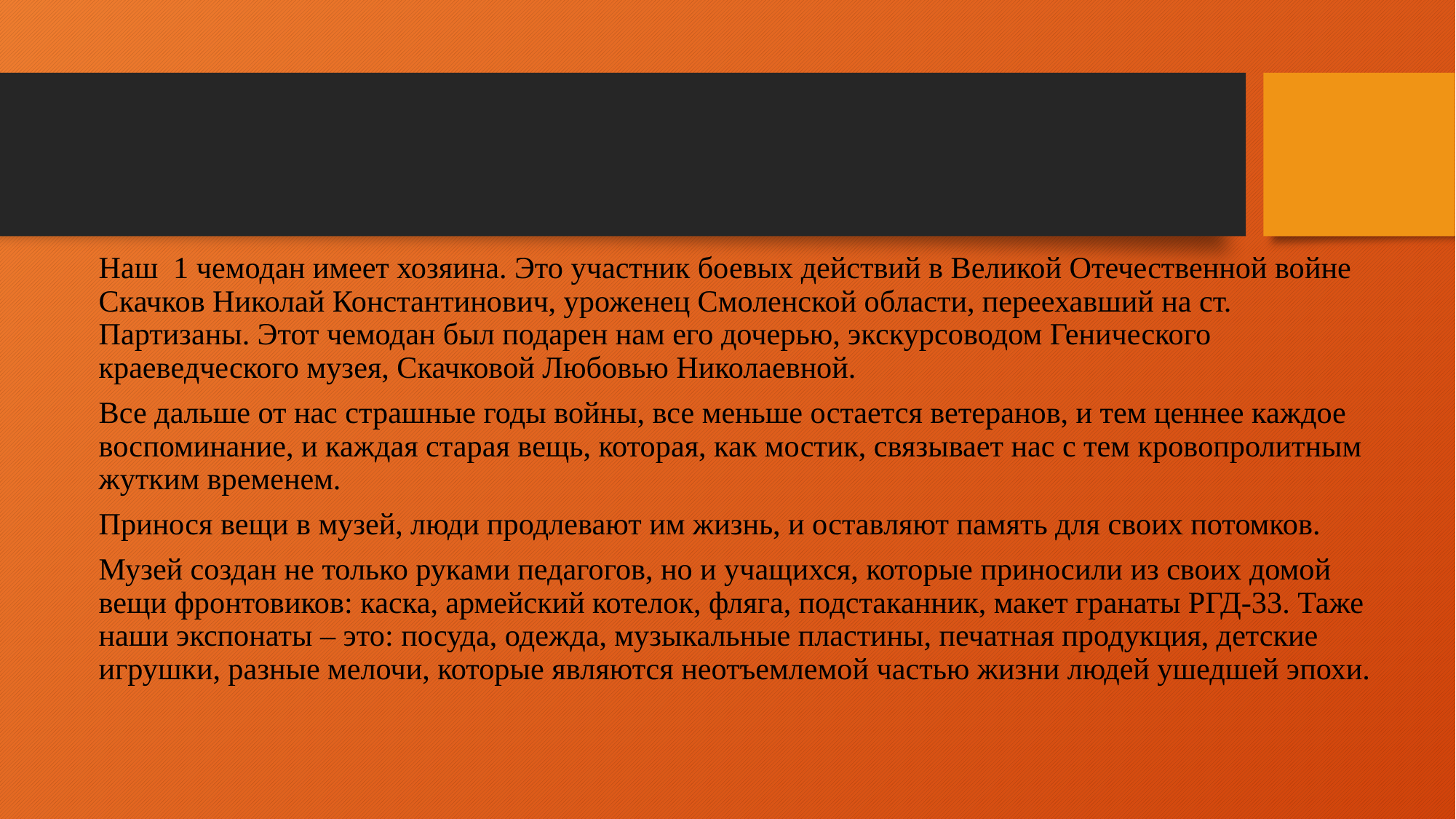

#
	Наш  1 чемодан имеет хозяина. Это участник боевых действий в Великой Отечественной войне Скачков Николай Константинович, уроженец Смоленской области, переехавший на ст. Партизаны. Этот чемодан был подарен нам его дочерью, экскурсоводом Генического краеведческого музея, Скачковой Любовью Николаевной.
	Все дальше от нас страшные годы войны, все меньше остается ветеранов, и тем ценнее каждое воспоминание, и каждая старая вещь, которая, как мостик, связывает нас с тем кровопролитным жутким временем.
	Принося вещи в музей, люди продлевают им жизнь, и оставляют память для своих потомков.
	Музей создан не только руками педагогов, но и учащихся, которые приносили из своих домой вещи фронтовиков: каска, армейский котелок, фляга, подстаканник, макет гранаты РГД-33. Таже наши экспонаты – это: посуда, одежда, музыкальные пластины, печатная продукция, детские игрушки, разные мелочи, которые являются неотъемлемой частью жизни людей ушедшей эпохи.